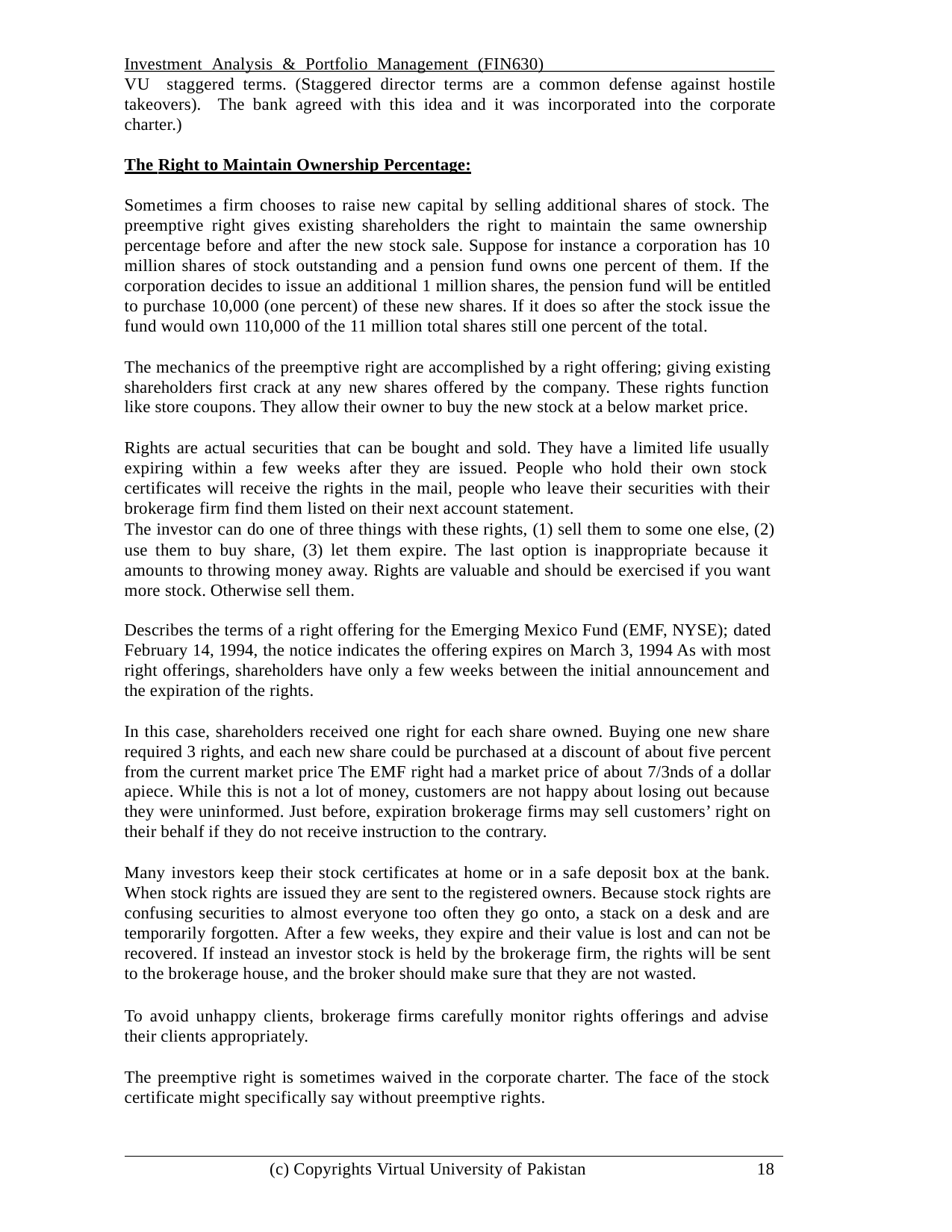

Investment Analysis & Portfolio Management (FIN630)	VU  staggered terms. (Staggered director terms are a common defense against hostile takeovers).  The bank agreed with this idea and it was incorporated into the corporate charter.)

The Right to Maintain Ownership Percentage:

Sometimes a firm chooses to raise new capital by selling additional shares of stock. The  preemptive right gives existing shareholders the right to maintain the same ownership  percentage before and after the new stock sale. Suppose for instance a corporation has 10  million shares of stock outstanding and a pension fund owns one percent of them. If the  corporation decides to issue an additional 1 million shares, the pension fund will be entitled  to purchase 10,000 (one percent) of these new shares. If it does so after the stock issue the  fund would own 110,000 of the 11 million total shares still one percent of the total.

The mechanics of the preemptive right are accomplished by a right offering; giving existing  shareholders first crack at any new shares offered by the company. These rights function  like store coupons. They allow their owner to buy the new stock at a below market price.

Rights are actual securities that can be bought and sold. They have a limited life usually  expiring within a few weeks after they are issued. People who hold their own stock  certificates will receive the rights in the mail, people who leave their securities with their  brokerage firm find them listed on their next account statement.
The investor can do one of three things with these rights, (1) sell them to some one else, (2)
use them to buy share, (3) let them expire. The last option is inappropriate because it  amounts to throwing money away. Rights are valuable and should be exercised if you want  more stock. Otherwise sell them.

Describes the terms of a right offering for the Emerging Mexico Fund (EMF, NYSE); dated  February 14, 1994, the notice indicates the offering expires on March 3, 1994 As with most  right offerings, shareholders have only a few weeks between the initial announcement and  the expiration of the rights.

In this case, shareholders received one right for each share owned. Buying one new share  required 3 rights, and each new share could be purchased at a discount of about five percent  from the current market price The EMF right had a market price of about 7/3nds of a dollar  apiece. While this is not a lot of money, customers are not happy about losing out because  they were uninformed. Just before, expiration brokerage firms may sell customers’ right on  their behalf if they do not receive instruction to the contrary.

Many investors keep their stock certificates at home or in a safe deposit box at the bank.  When stock rights are issued they are sent to the registered owners. Because stock rights are  confusing securities to almost everyone too often they go onto, a stack on a desk and are  temporarily forgotten. After a few weeks, they expire and their value is lost and can not be  recovered. If instead an investor stock is held by the brokerage firm, the rights will be sent  to the brokerage house, and the broker should make sure that they are not wasted.

To avoid unhappy clients, brokerage firms carefully monitor rights offerings and advise  their clients appropriately.

The preemptive right is sometimes waived in the corporate charter. The face of the stock  certificate might specifically say without preemptive rights.

(c) Copyrights Virtual University of Pakistan
18